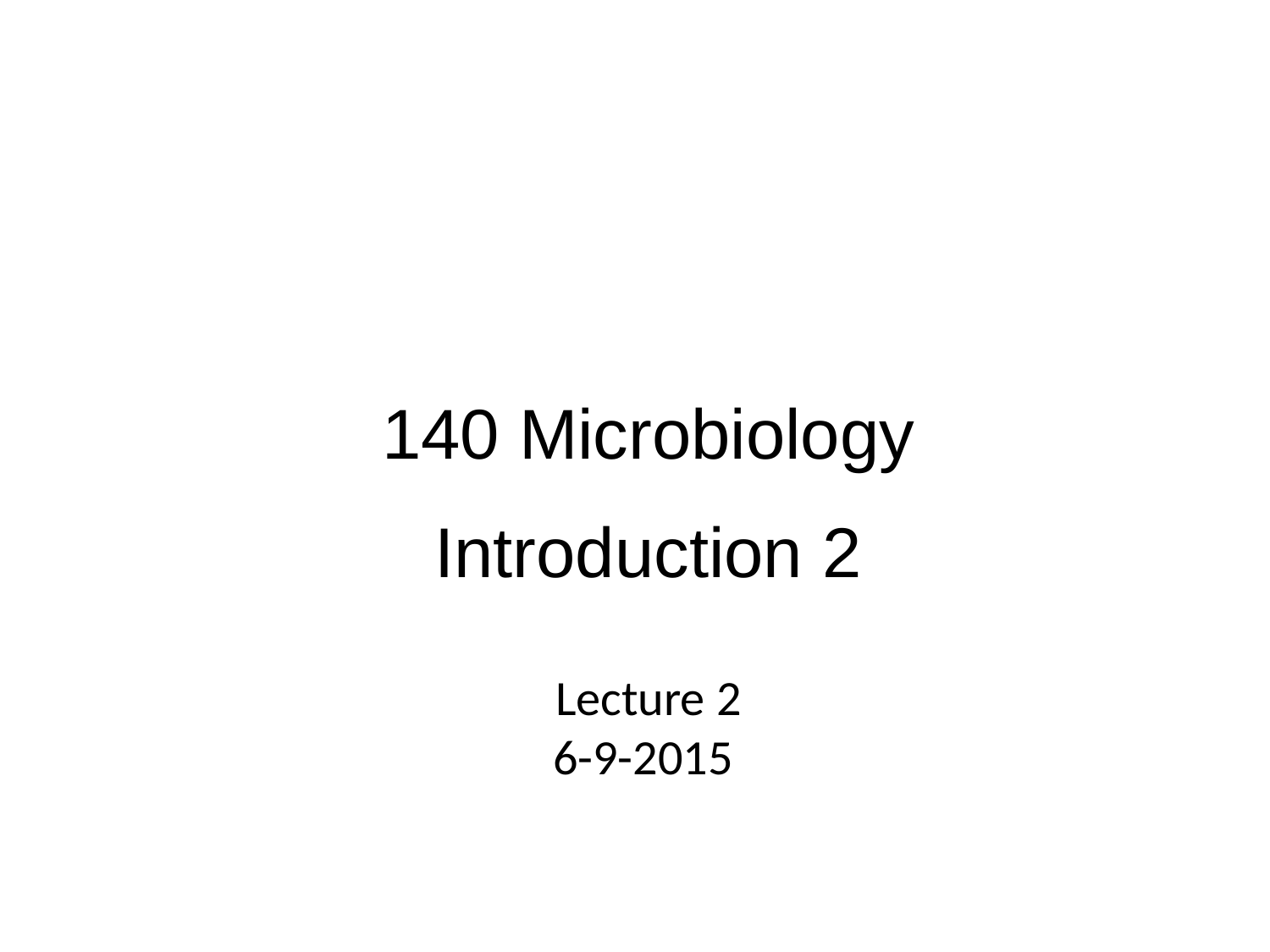

140 Microbiology
Introduction 2
Lecture 2
6-9-2015